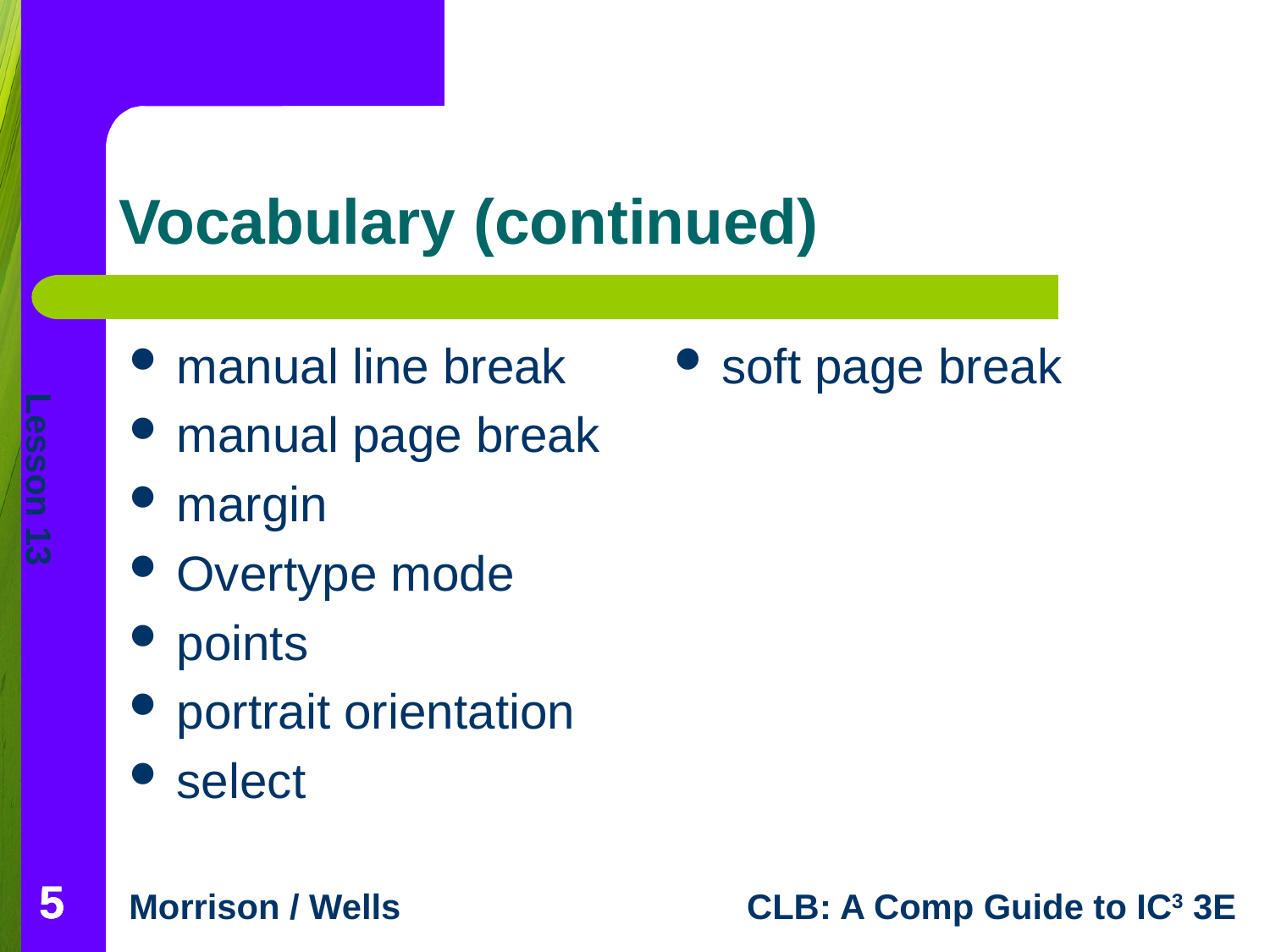

# Vocabulary (continued)
manual line break
manual page break
margin
Overtype mode
points
portrait orientation
select

soft page break
5
5
5